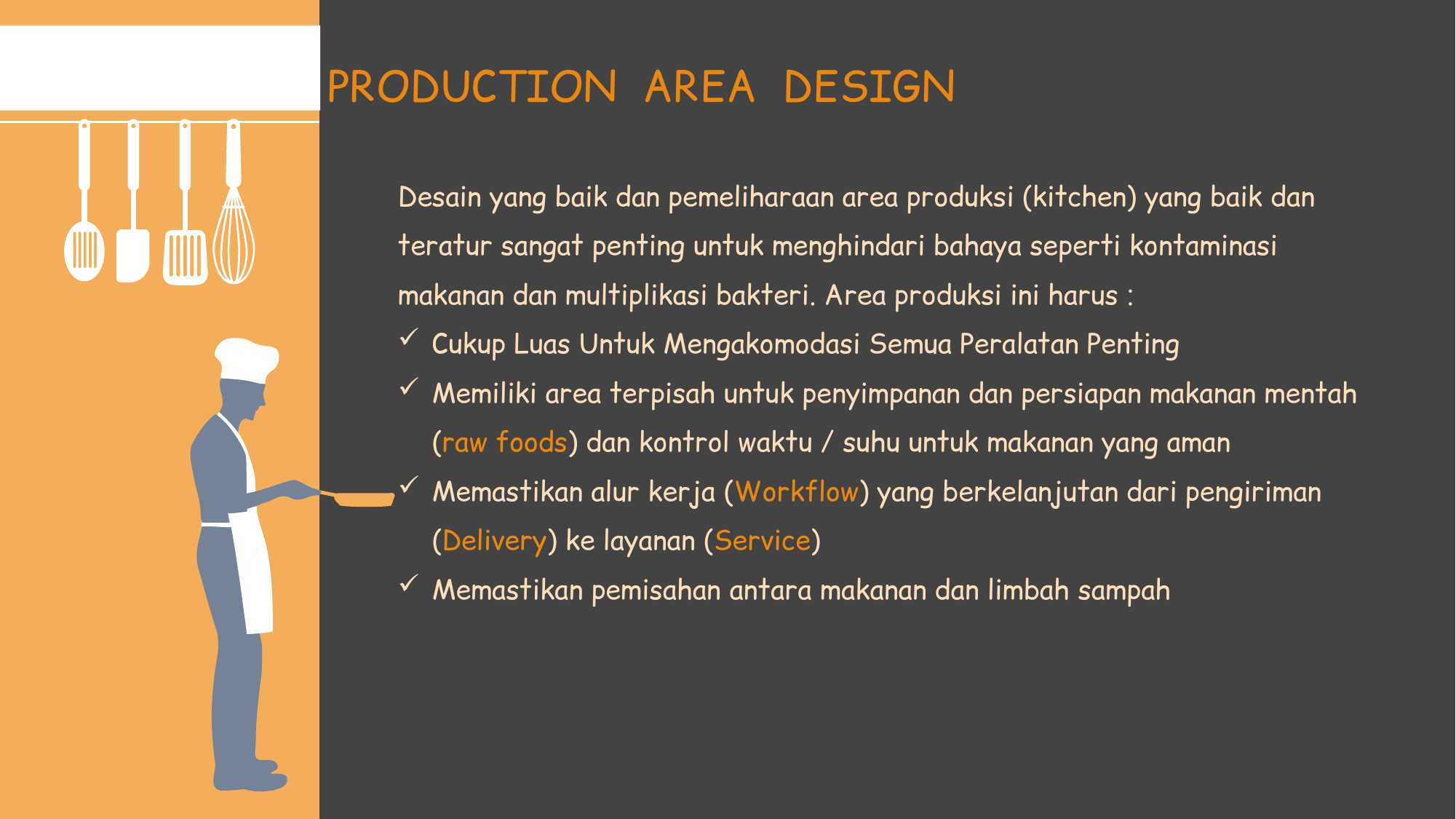

PRODUCTION  AREA  DESIGN
Desain yang baik dan pemeliharaan area produksi (kitchen) yang baik dan teratur sangat penting untuk menghindari bahaya seperti kontaminasi makanan dan multiplikasi bakteri. Area produksi ini harus :
Cukup Luas Untuk Mengakomodasi Semua Peralatan Penting
Memiliki area terpisah untuk penyimpanan dan persiapan makanan mentah (raw foods) dan kontrol waktu / suhu untuk makanan yang aman
Memastikan alur kerja (Workflow) yang berkelanjutan dari pengiriman (Delivery) ke layanan (Service)
Memastikan pemisahan antara makanan dan limbah sampah